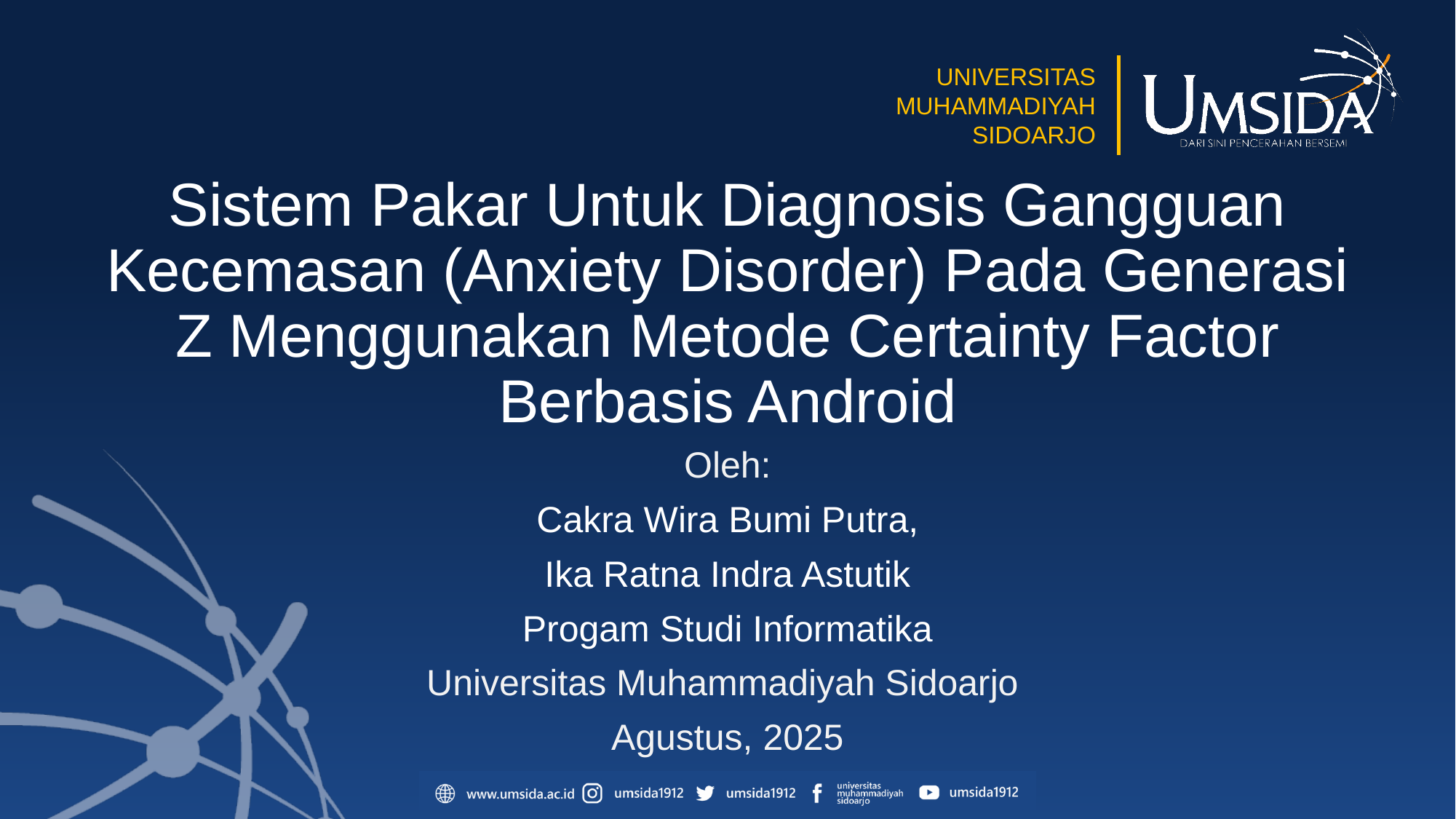

# Sistem Pakar Untuk Diagnosis Gangguan Kecemasan (Anxiety Disorder) Pada Generasi Z Menggunakan Metode Certainty Factor Berbasis Android
Oleh:
Cakra Wira Bumi Putra,
Ika Ratna Indra Astutik
Progam Studi Informatika
Universitas Muhammadiyah Sidoarjo
Agustus, 2025